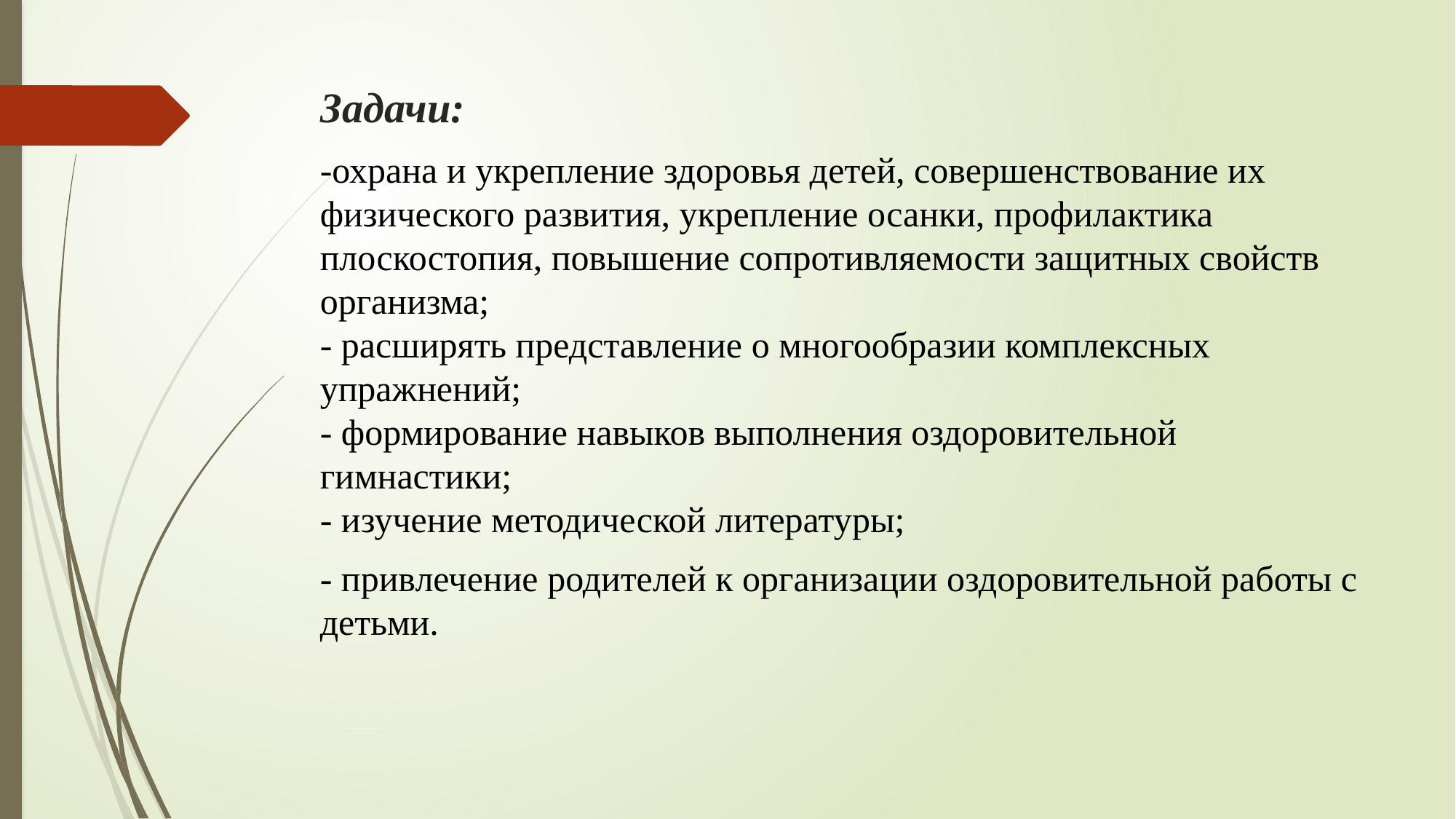

# Задачи:
-охрана и укрепление здоровья детей, совершенствование их физического развития, укрепление осанки, профилактика плоскостопия, повышение сопротивляемости защитных свойств организма;
- расширять представление о многообразии комплексных упражнений;
- формирование навыков выполнения оздоровительной гимнастики;
- изучение методической литературы;
- привлечение родителей к организации оздоровительной работы с детьми.